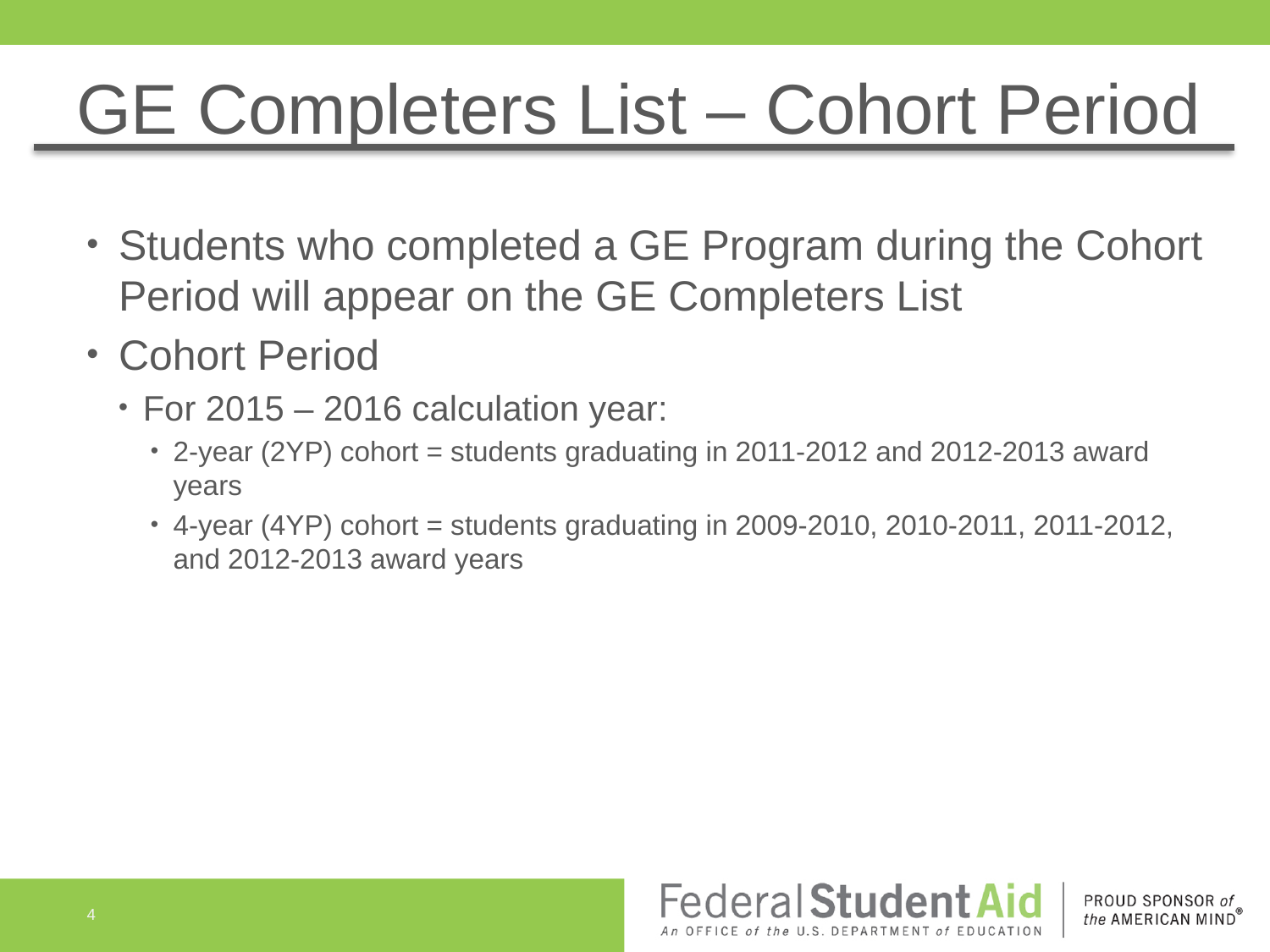

# GE Completers List – Cohort Period
Students who completed a GE Program during the Cohort Period will appear on the GE Completers List
Cohort Period
For 2015 – 2016 calculation year:
2-year (2YP) cohort = students graduating in 2011-2012 and 2012-2013 award years
4-year (4YP) cohort = students graduating in 2009-2010, 2010-2011, 2011-2012, and 2012-2013 award years

4